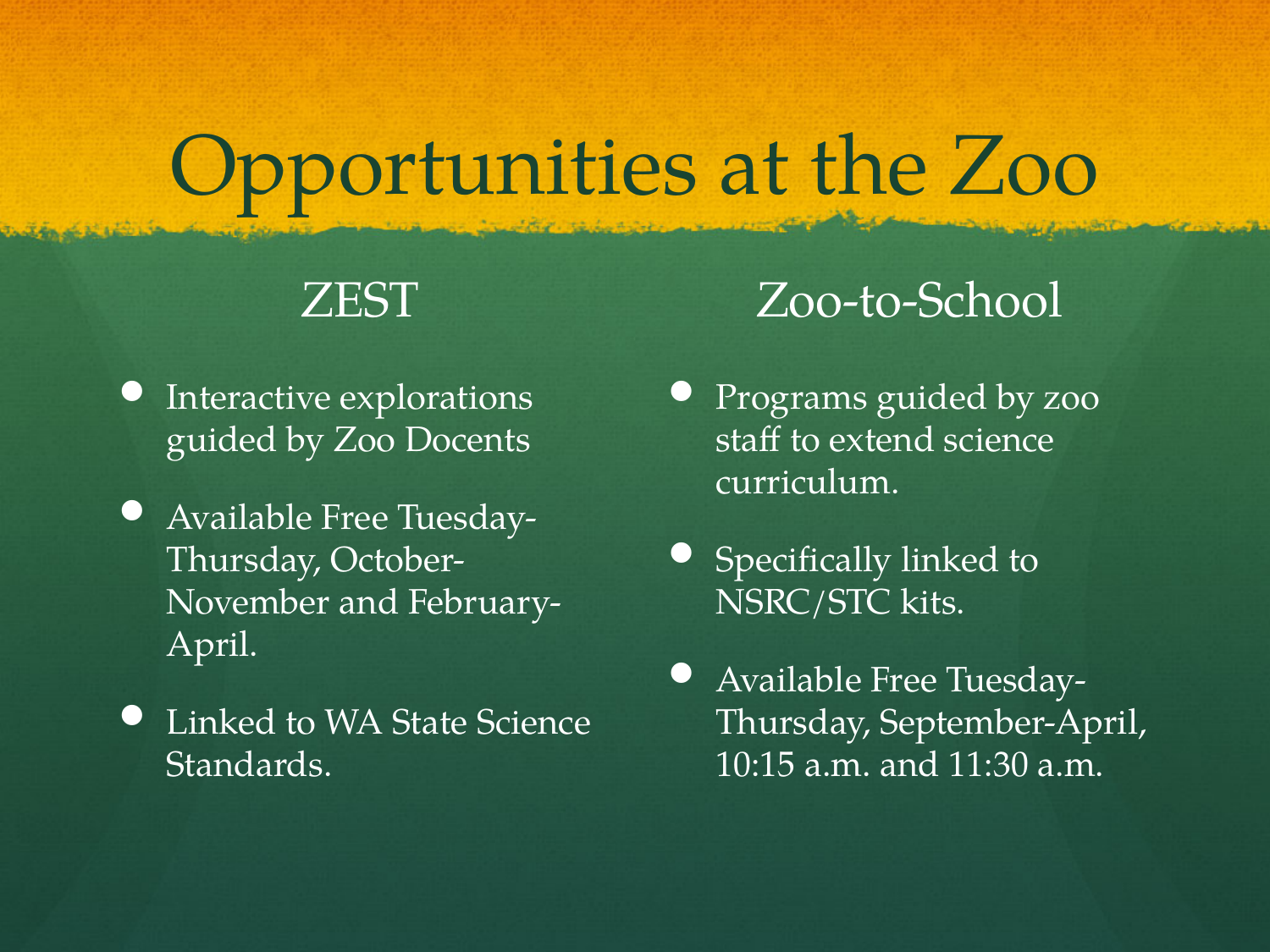

# Opportunities at the Zoo
ZEST
Zoo-to-School
Interactive explorations guided by Zoo Docents
Available Free Tuesday-Thursday, October-November and February-April.
Linked to WA State Science Standards.
Programs guided by zoo staff to extend science curriculum.
Specifically linked to NSRC/STC kits.
Available Free Tuesday-Thursday, September-April, 10:15 a.m. and 11:30 a.m.